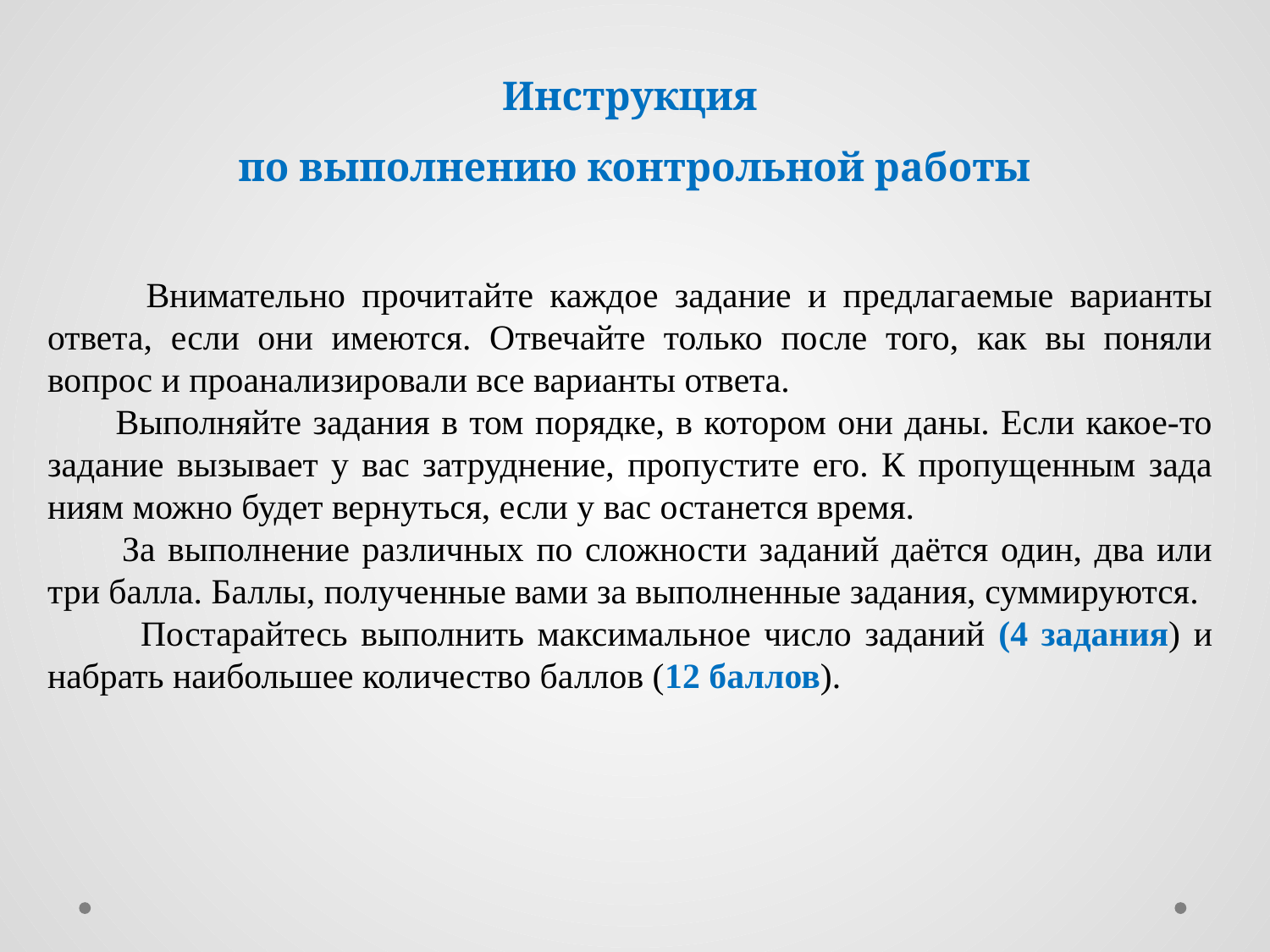

# Инструкция по выполнению контрольной работы
      Внимательно прочитайте каждое задание и предлагаемые варианты ответа, если они имеются. Отвечайте только после того, как вы поняли вопрос и проанализировали все варианты ответа.
      Выполняйте задания в том порядке, в котором они даны. Если какое-то задание вызывает у вас затруднение, пропустите его. К пропущенным зада­ниям можно будет вернуться, если у вас останется время.
      За выполнение различных по сложности заданий даётся один, два или три балла. Баллы, полученные вами за выполненные задания, суммируются.
       Постарайтесь выполнить максимальное число заданий (4 задания) и набрать наибольшее количество баллов (12 баллов).